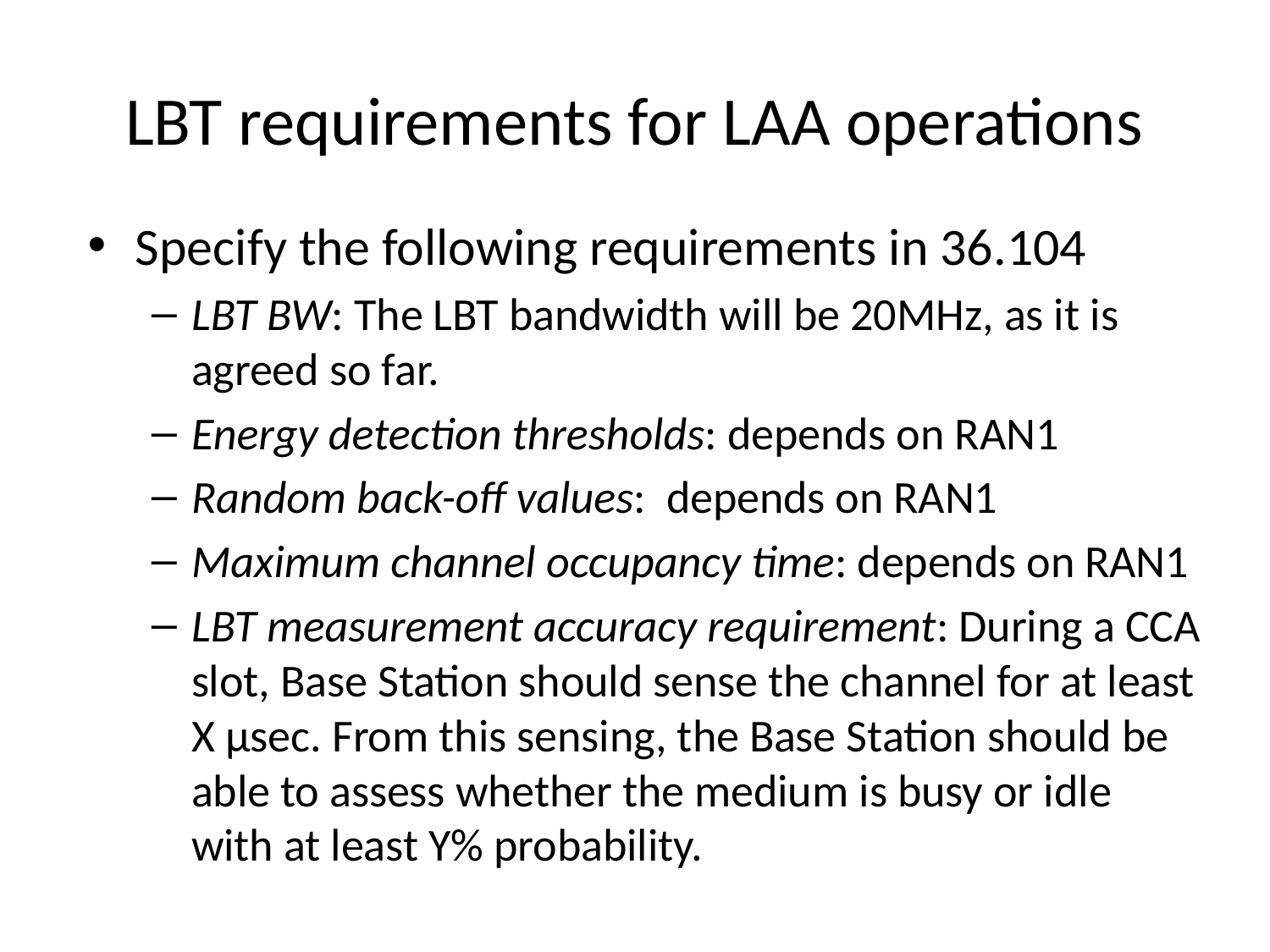

# LBT requirements for LAA operations
Specify the following requirements in 36.104
LBT BW: The LBT bandwidth will be 20MHz, as it is agreed so far.
Energy detection thresholds: depends on RAN1
Random back-off values:  depends on RAN1
Maximum channel occupancy time: depends on RAN1
LBT measurement accuracy requirement: During a CCA slot, Base Station should sense the channel for at least X µsec. From this sensing, the Base Station should be able to assess whether the medium is busy or idle with at least Y% probability.